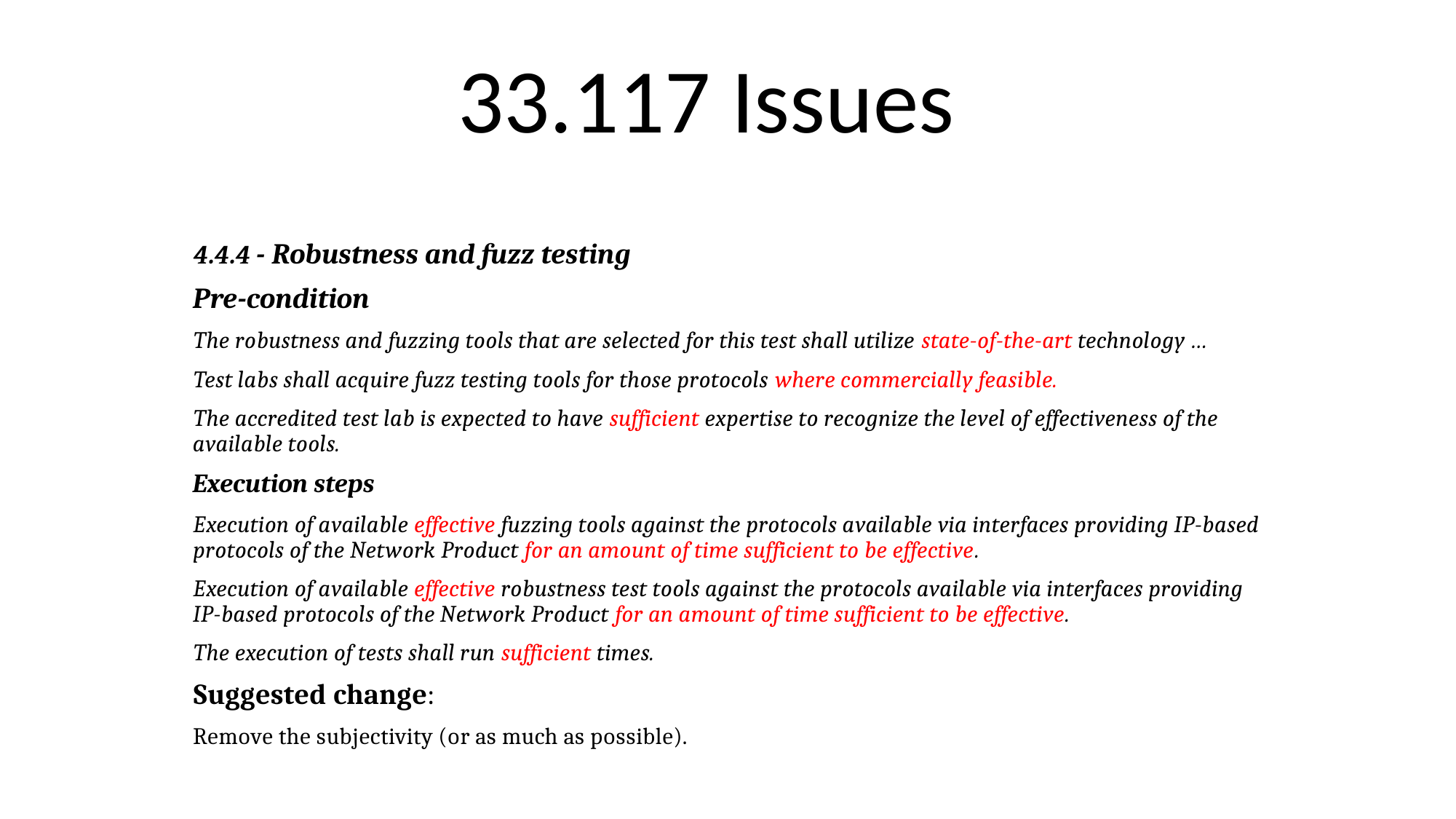

# 33.117 Issues
4.4.4 - Robustness and fuzz testing
Pre-condition
The robustness and fuzzing tools that are selected for this test shall utilize state-of-the-art technology …
Test labs shall acquire fuzz testing tools for those protocols where commercially feasible.
The accredited test lab is expected to have sufficient expertise to recognize the level of effectiveness of the available tools.
Execution steps
Execution of available effective fuzzing tools against the protocols available via interfaces providing IP-based protocols of the Network Product for an amount of time sufficient to be effective.
Execution of available effective robustness test tools against the protocols available via interfaces providing IP-based protocols of the Network Product for an amount of time sufficient to be effective.
The execution of tests shall run sufficient times.
Suggested change:
Remove the subjectivity (or as much as possible).